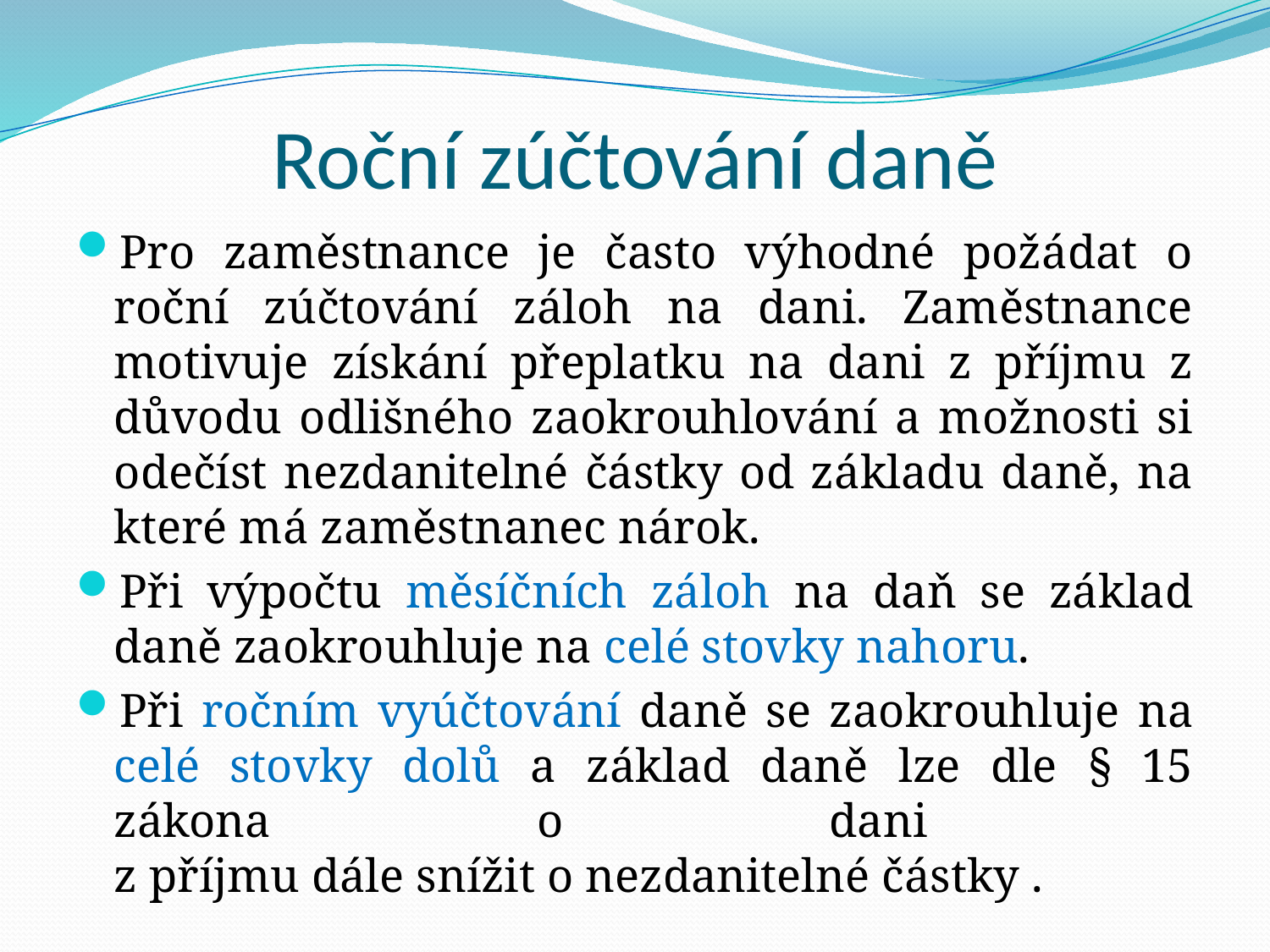

# Roční zúčtování daně
Pro zaměstnance je často výhodné požádat o roční zúčtování záloh na dani. Zaměstnance motivuje získání přeplatku na dani z příjmu z důvodu odlišného zaokrouhlování a možnosti si odečíst nezdanitelné částky od základu daně, na které má zaměstnanec nárok.
Při výpočtu měsíčních záloh na daň se základ daně zaokrouhluje na celé stovky nahoru.
Při ročním vyúčtování daně se zaokrouhluje na celé stovky dolů a základ daně lze dle § 15 zákona o dani
z příjmu dále snížit o nezdanitelné částky .